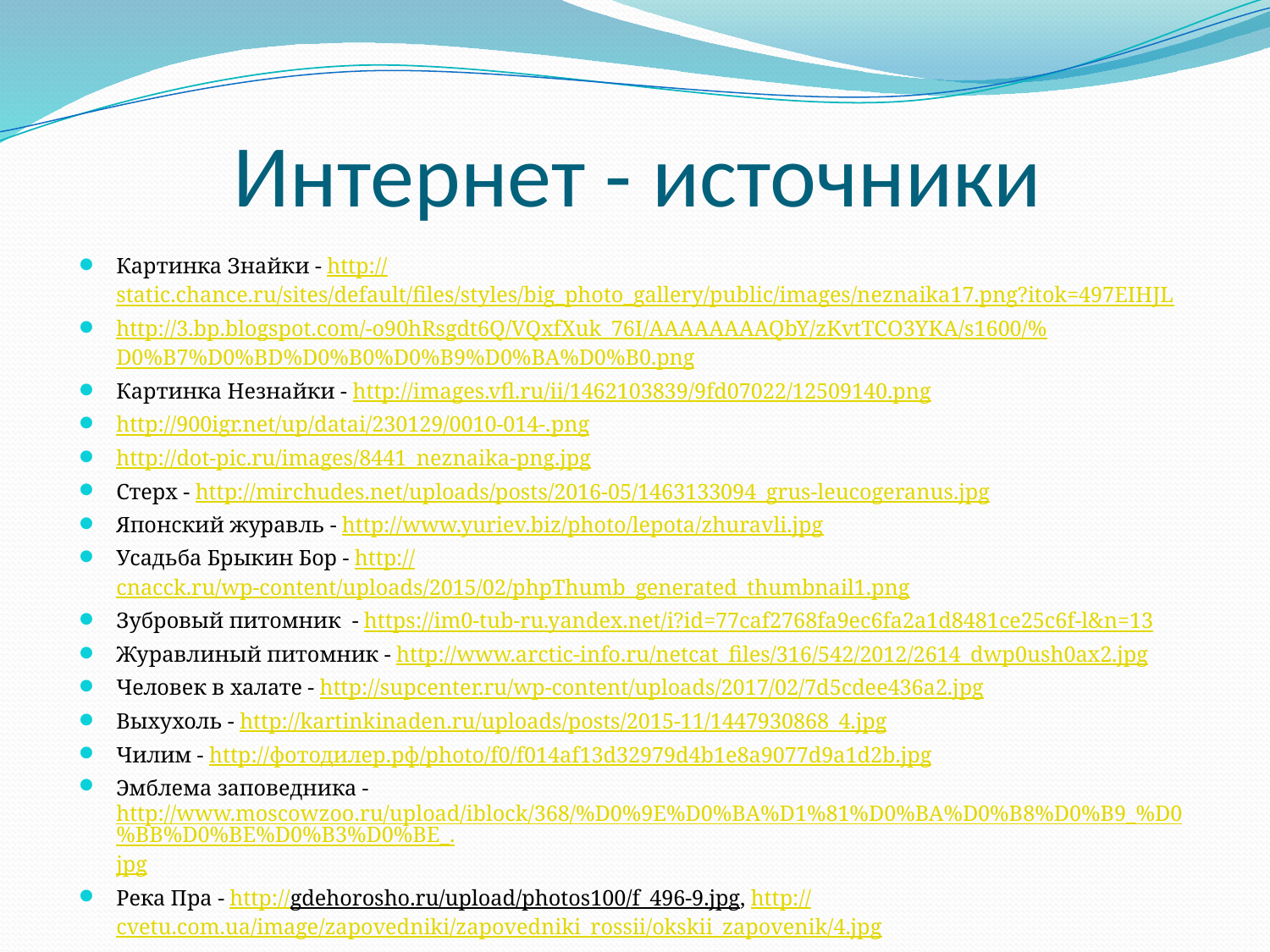

# Интернет - источники
Картинка Знайки - http://static.chance.ru/sites/default/files/styles/big_photo_gallery/public/images/neznaika17.png?itok=497EIHJL
http://3.bp.blogspot.com/-o90hRsgdt6Q/VQxfXuk_76I/AAAAAAAAQbY/zKvtTCO3YKA/s1600/%D0%B7%D0%BD%D0%B0%D0%B9%D0%BA%D0%B0.png
Картинка Незнайки - http://images.vfl.ru/ii/1462103839/9fd07022/12509140.png
http://900igr.net/up/datai/230129/0010-014-.png
http://dot-pic.ru/images/8441_neznaika-png.jpg
Стерх - http://mirchudes.net/uploads/posts/2016-05/1463133094_grus-leucogeranus.jpg
Японский журавль - http://www.yuriev.biz/photo/lepota/zhuravli.jpg
Усадьба Брыкин Бор - http://cnacck.ru/wp-content/uploads/2015/02/phpThumb_generated_thumbnail1.png
Зубровый питомник  - https://im0-tub-ru.yandex.net/i?id=77caf2768fa9ec6fa2a1d8481ce25c6f-l&n=13
Журавлиный питомник - http://www.arctic-info.ru/netcat_files/316/542/2012/2614_dwp0ush0ax2.jpg
Человек в халате - http://supcenter.ru/wp-content/uploads/2017/02/7d5cdee436a2.jpg
Выхухоль - http://kartinkinaden.ru/uploads/posts/2015-11/1447930868_4.jpg
Чилим - http://фотодилер.рф/photo/f0/f014af13d32979d4b1e8a9077d9a1d2b.jpg
Эмблема заповедника - http://www.moscowzoo.ru/upload/iblock/368/%D0%9E%D0%BA%D1%81%D0%BA%D0%B8%D0%B9_%D0%BB%D0%BE%D0%B3%D0%BE_.jpg
Река Пра - http://gdehorosho.ru/upload/photos100/f_496-9.jpg, http://cvetu.com.ua/image/zapovedniki/zapovedniki_rossii/okskii_zapovenik/4.jpg